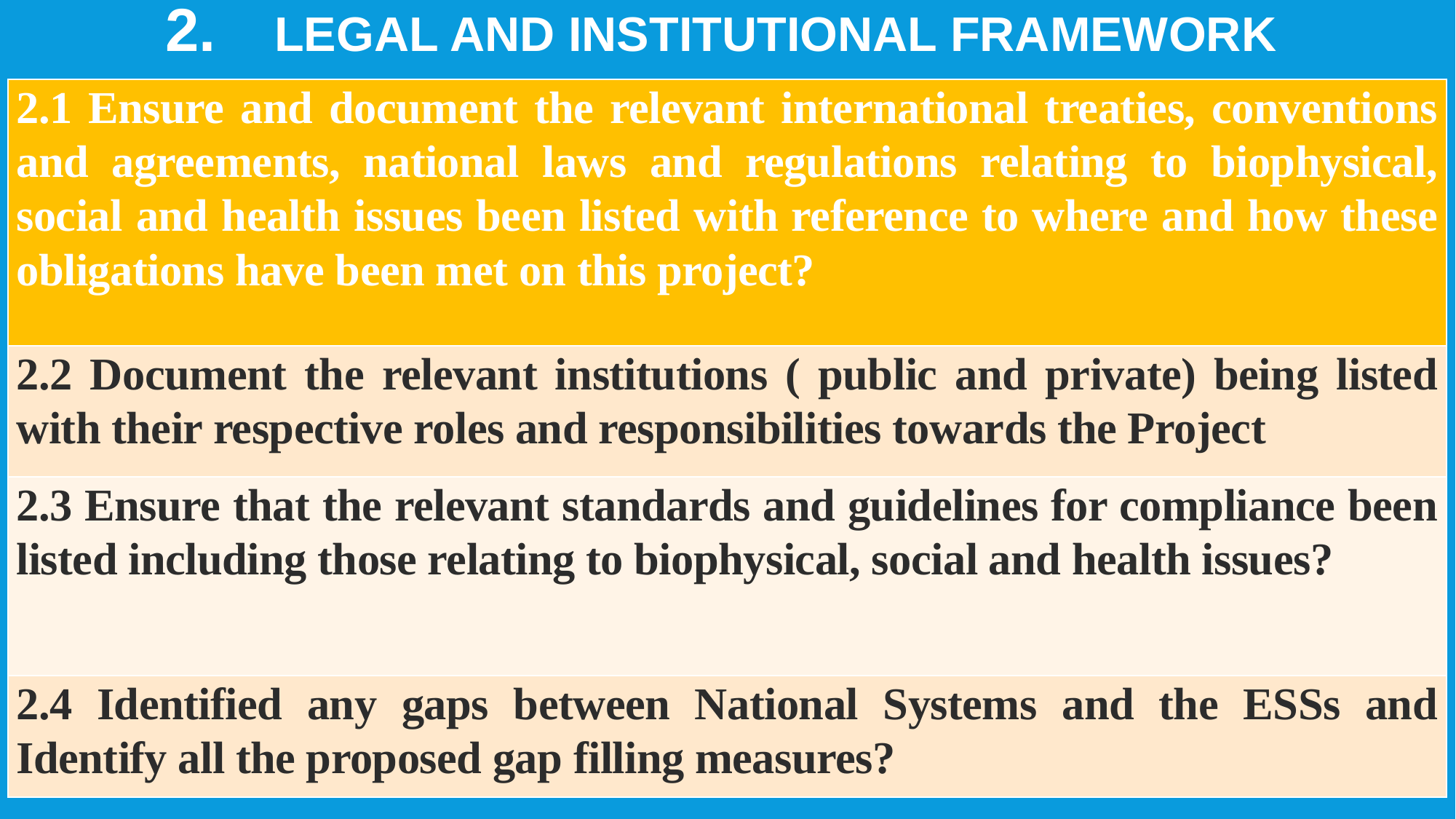

2.	Legal and Institutional Framework
| 2.1 Ensure and document the relevant international treaties, conventions and agreements, national laws and regulations relating to biophysical, social and health issues been listed with reference to where and how these obligations have been met on this project? |
| --- |
| 2.2 Document the relevant institutions ( public and private) being listed with their respective roles and responsibilities towards the Project |
| 2.3 Ensure that the relevant standards and guidelines for compliance been listed including those relating to biophysical, social and health issues? |
| 2.4 Identified any gaps between National Systems and the ESSs and Identify all the proposed gap filling measures? |